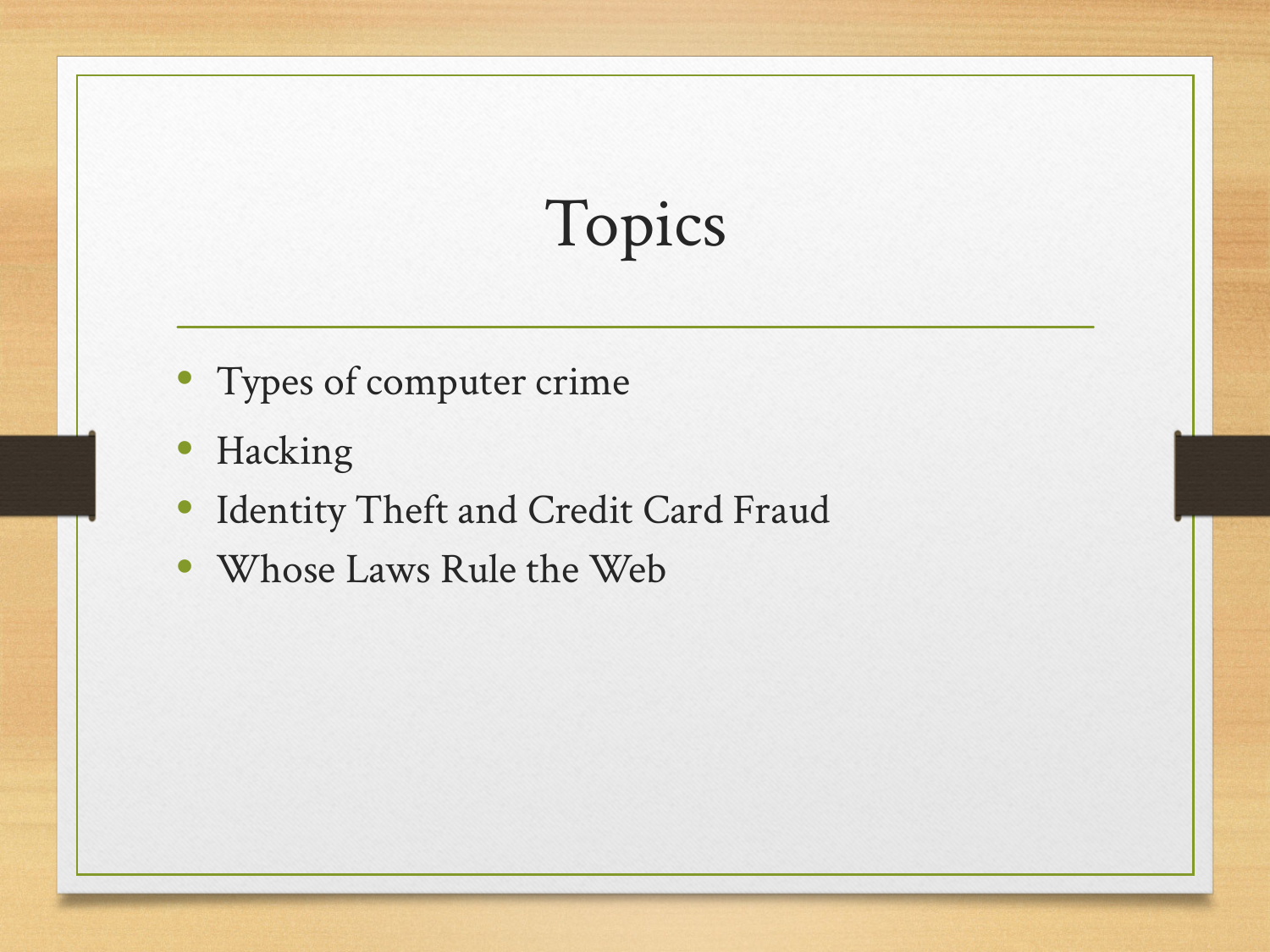

# Topics
Types of computer crime
Hacking
Identity Theft and Credit Card Fraud
Whose Laws Rule the Web